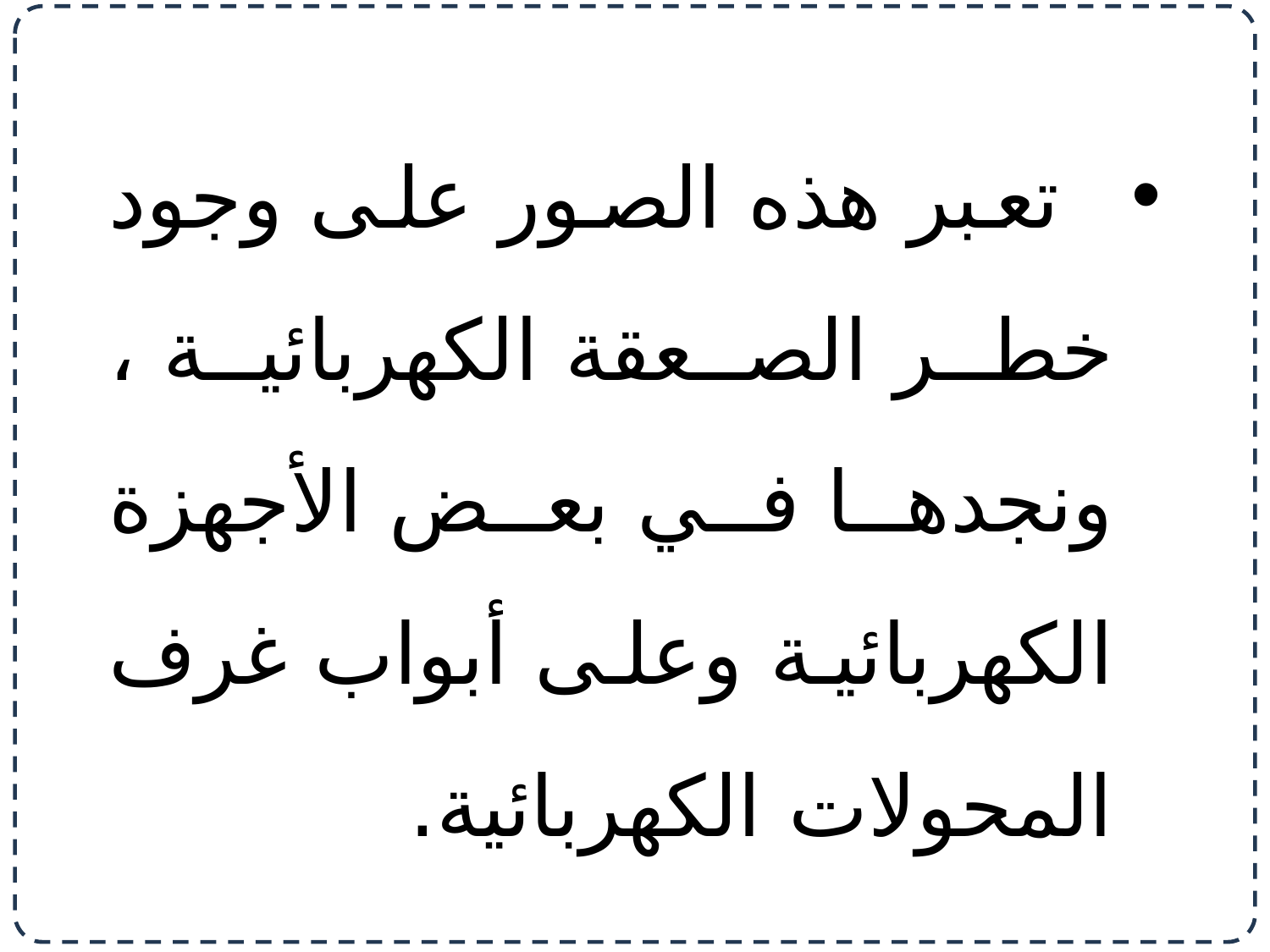

تعبر هذه الصور على وجود خطر الصعقة الكهربائية ، ونجدها في بعض الأجهزة الكهربائية وعلى أبواب غرف المحولات الكهربائية.